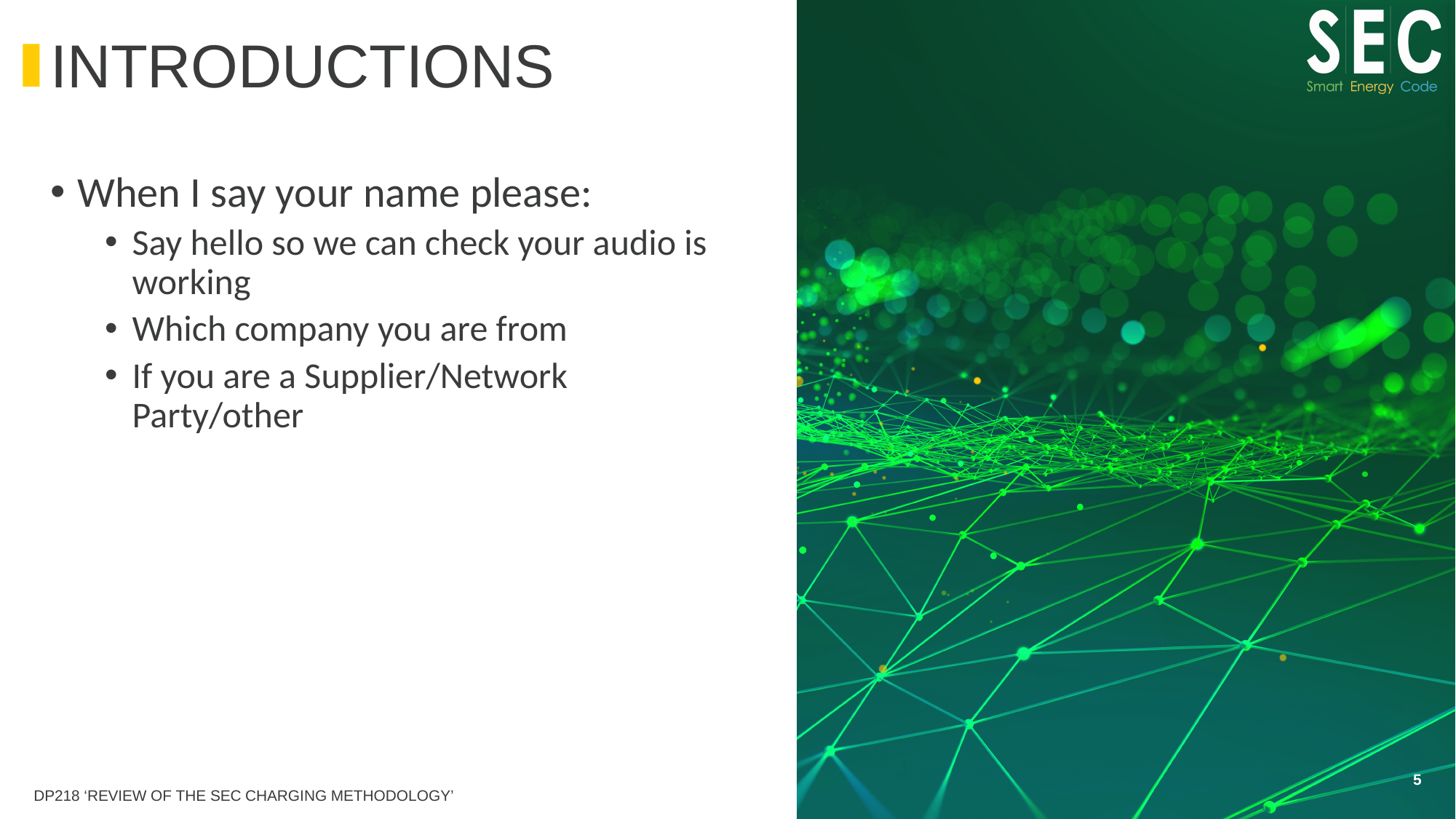

# Introductions
When I say your name please:
Say hello so we can check your audio is working
Which company you are from
If you are a Supplier/Network Party/other
5
DP218 ‘Review of the SEC Charging Methodology’